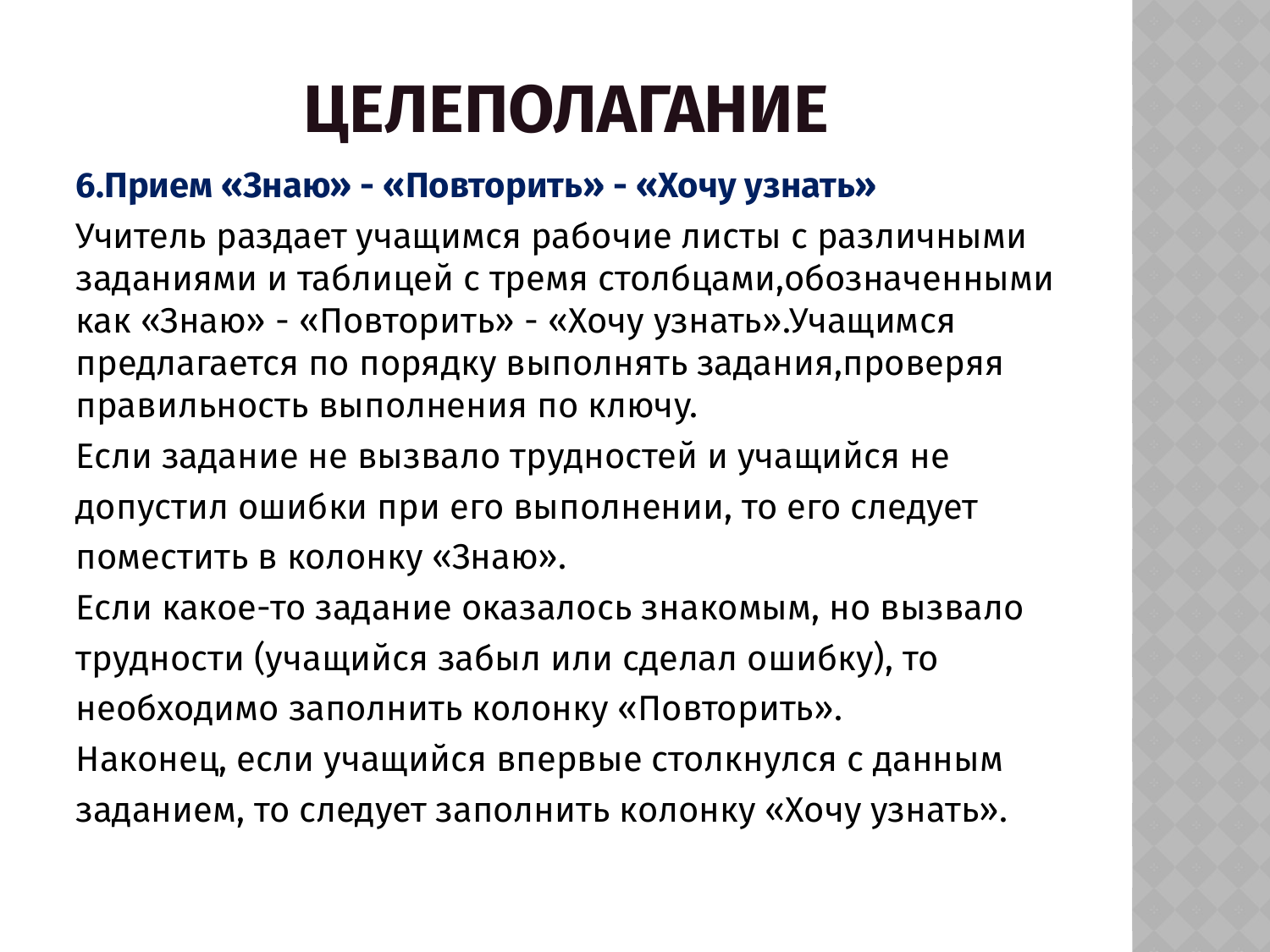

# Целеполагание
6.Прием «Знаю» - «Повторить» - «Хочу узнать»
Учитель раздает учащимся рабочие листы с различными заданиями и таблицей с тремя столбцами,обозначенными как «Знаю» - «Повторить» - «Хочу узнать».Учащимся предлагается по порядку выполнять задания,проверяя правильность выполнения по ключу.
Если задание не вызвало трудностей и учащийся не
допустил ошибки при его выполнении, то его следует
поместить в колонку «Знаю».
Если какое-то задание оказалось знакомым, но вызвало
трудности (учащийся забыл или сделал ошибку), то
необходимо заполнить колонку «Повторить».
Наконец, если учащийся впервые столкнулся с данным
заданием, то следует заполнить колонку «Хочу узнать».